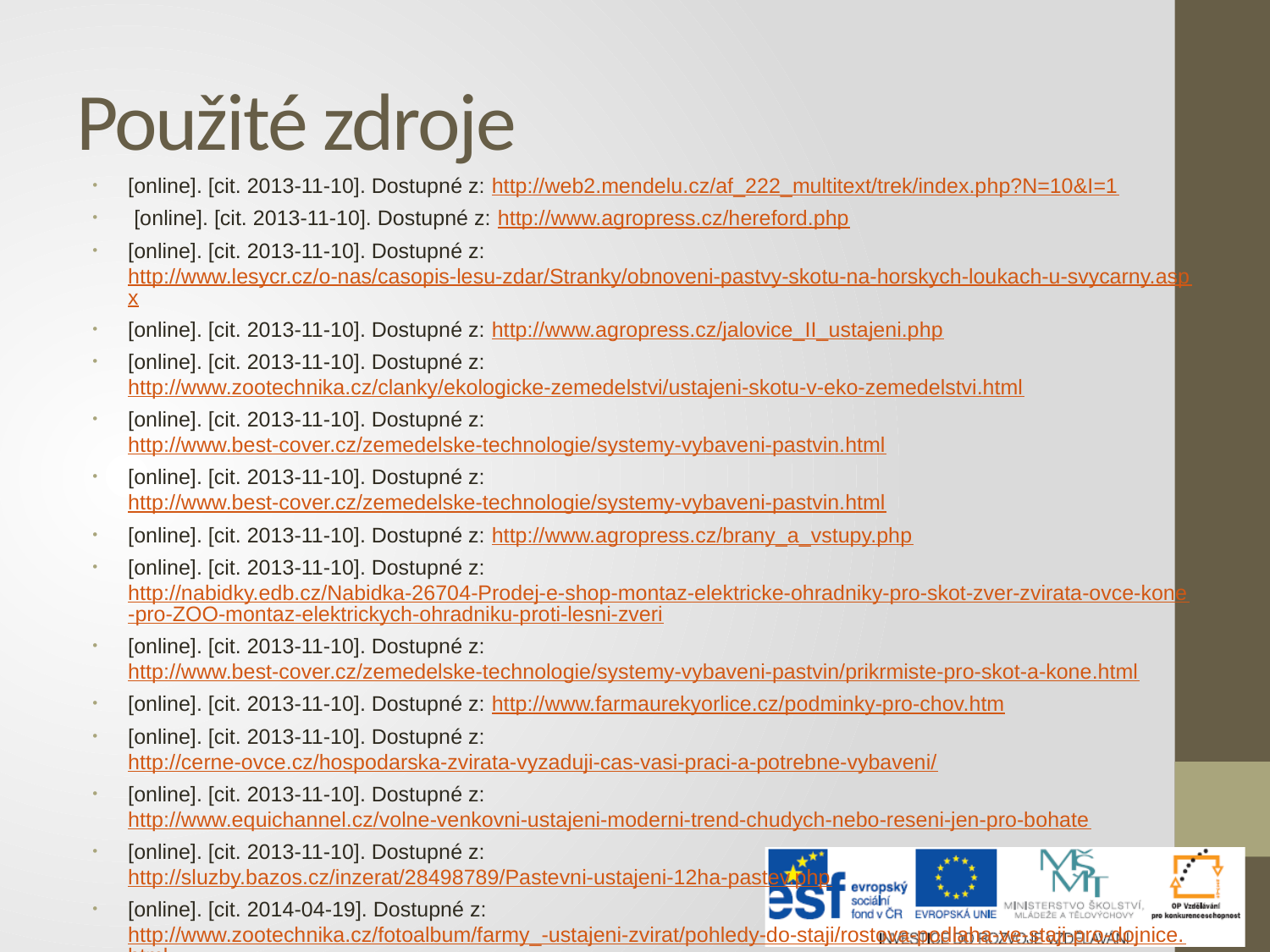

# Použité zdroje
[online]. [cit. 2013-11-10]. Dostupné z: http://web2.mendelu.cz/af_222_multitext/trek/index.php?N=10&I=1
 [online]. [cit. 2013-11-10]. Dostupné z: http://www.agropress.cz/hereford.php
[online]. [cit. 2013-11-10]. Dostupné z: http://www.lesycr.cz/o-nas/casopis-lesu-zdar/Stranky/obnoveni-pastvy-skotu-na-horskych-loukach-u-svycarny.aspx
[online]. [cit. 2013-11-10]. Dostupné z: http://www.agropress.cz/jalovice_II_ustajeni.php
[online]. [cit. 2013-11-10]. Dostupné z: http://www.zootechnika.cz/clanky/ekologicke-zemedelstvi/ustajeni-skotu-v-eko-zemedelstvi.html
[online]. [cit. 2013-11-10]. Dostupné z: http://www.best-cover.cz/zemedelske-technologie/systemy-vybaveni-pastvin.html
[online]. [cit. 2013-11-10]. Dostupné z: http://www.best-cover.cz/zemedelske-technologie/systemy-vybaveni-pastvin.html
[online]. [cit. 2013-11-10]. Dostupné z: http://www.agropress.cz/brany_a_vstupy.php
[online]. [cit. 2013-11-10]. Dostupné z: http://nabidky.edb.cz/Nabidka-26704-Prodej-e-shop-montaz-elektricke-ohradniky-pro-skot-zver-zvirata-ovce-kone-pro-ZOO-montaz-elektrickych-ohradniku-proti-lesni-zveri
[online]. [cit. 2013-11-10]. Dostupné z: http://www.best-cover.cz/zemedelske-technologie/systemy-vybaveni-pastvin/prikrmiste-pro-skot-a-kone.html
[online]. [cit. 2013-11-10]. Dostupné z: http://www.farmaurekyorlice.cz/podminky-pro-chov.htm
[online]. [cit. 2013-11-10]. Dostupné z: http://cerne-ovce.cz/hospodarska-zvirata-vyzaduji-cas-vasi-praci-a-potrebne-vybaveni/
[online]. [cit. 2013-11-10]. Dostupné z: http://www.equichannel.cz/volne-venkovni-ustajeni-moderni-trend-chudych-nebo-reseni-jen-pro-bohate
[online]. [cit. 2013-11-10]. Dostupné z: http://sluzby.bazos.cz/inzerat/28498789/Pastevni-ustajeni-12ha-pastev.php
[online]. [cit. 2014-04-19]. Dostupné z: http://www.zootechnika.cz/fotoalbum/farmy_-ustajeni-zvirat/pohledy-do-staji/rostova-podlaha-ve-staji-pro-dojnice.html